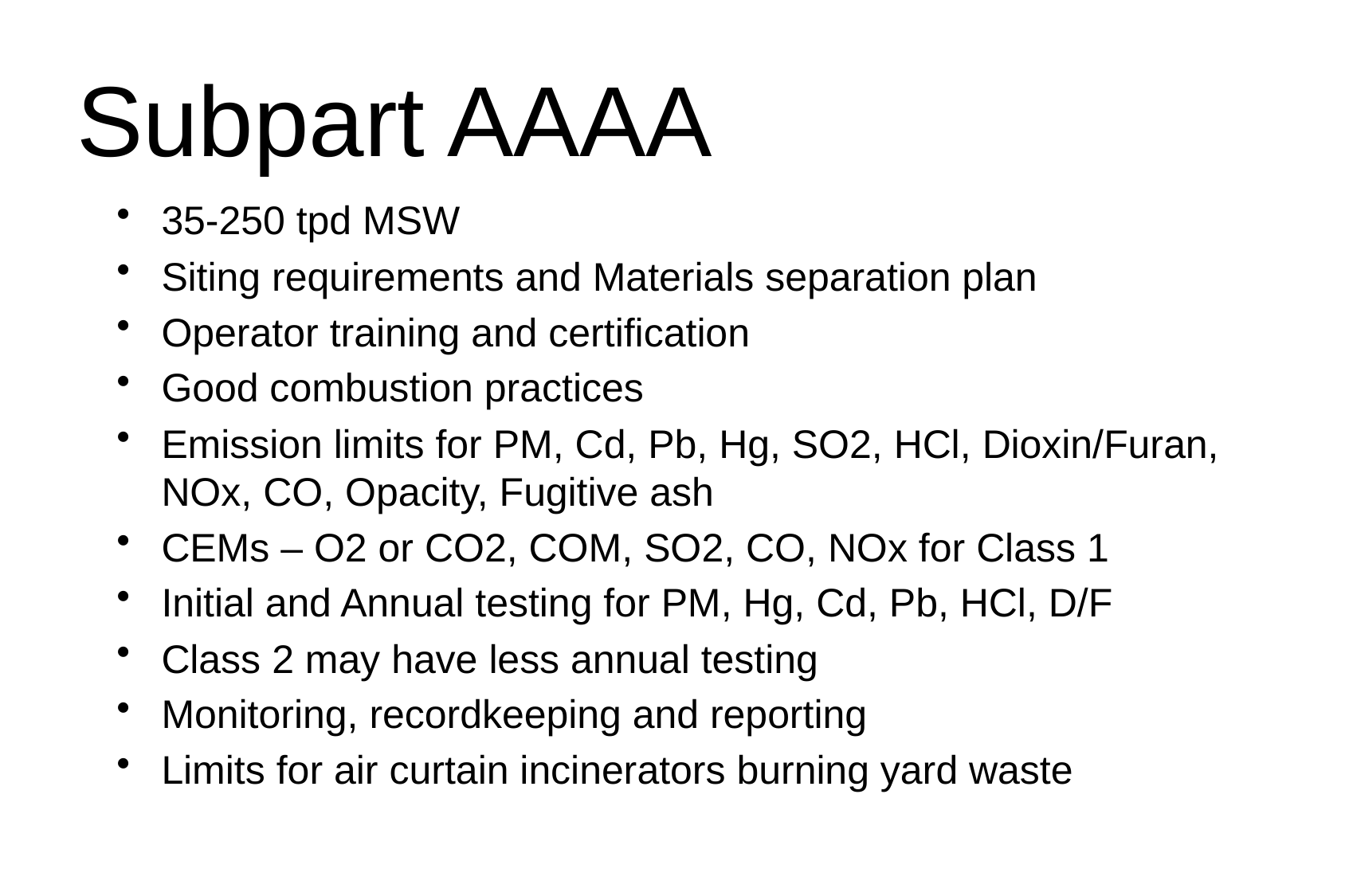

# Subpart AAAA
35-250 tpd MSW
Siting requirements and Materials separation plan
Operator training and certification
Good combustion practices
Emission limits for PM, Cd, Pb, Hg, SO2, HCl, Dioxin/Furan, NOx, CO, Opacity, Fugitive ash
CEMs – O2 or CO2, COM, SO2, CO, NOx for Class 1
Initial and Annual testing for PM, Hg, Cd, Pb, HCl, D/F
Class 2 may have less annual testing
Monitoring, recordkeeping and reporting
Limits for air curtain incinerators burning yard waste